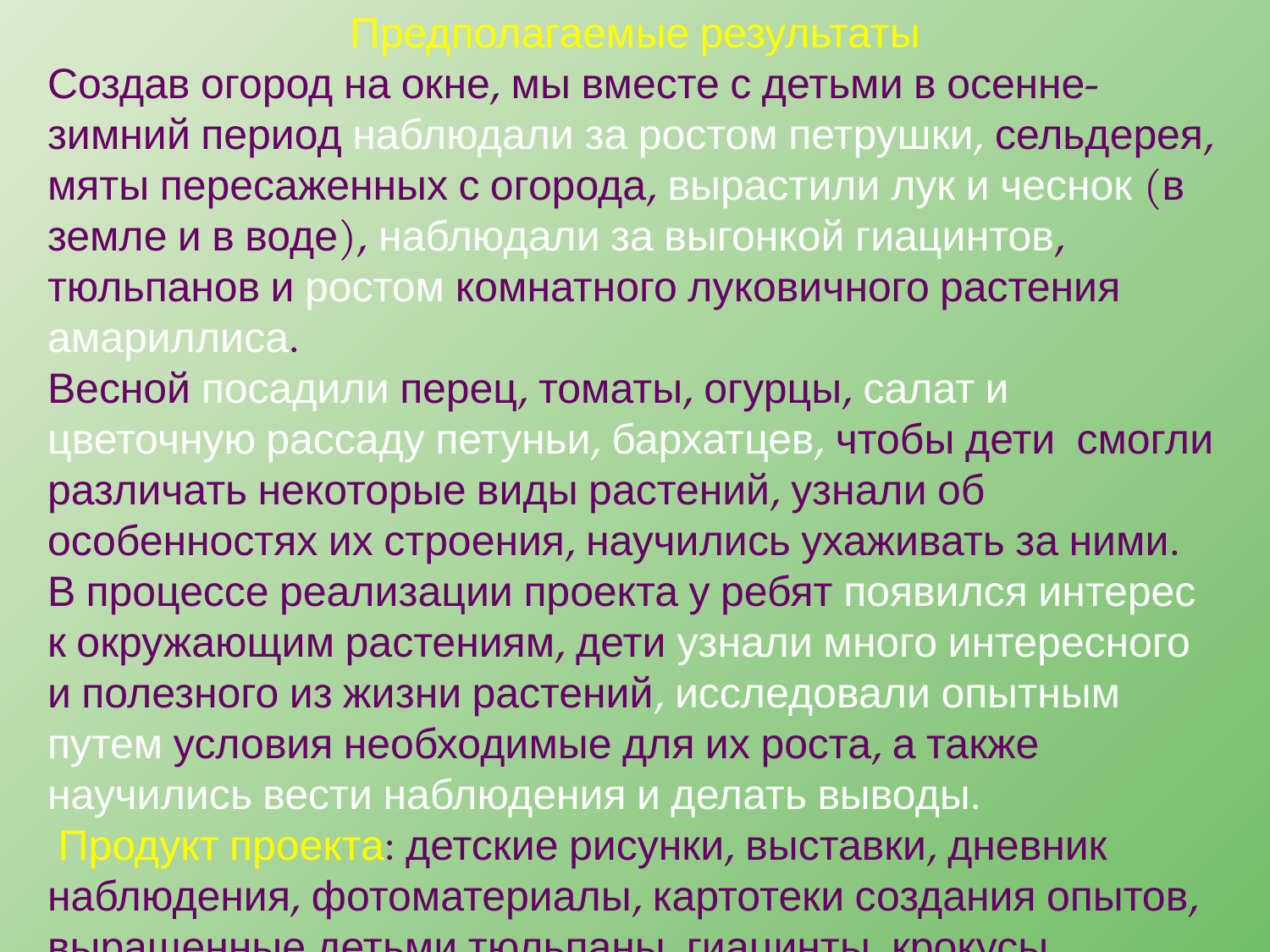

Предполагаемые результаты
Создав огород на окне, мы вместе с детьми в осенне-зимний период наблюдали за ростом петрушки, сельдерея, мяты пересаженных с огорода, вырастили лук и чеснок (в земле и в воде), наблюдали за выгонкой гиацинтов, тюльпанов и ростом комнатного луковичного растения амариллиса.
Весной посадили перец, томаты, огурцы, салат и цветочную рассаду петуньи, бархатцев, чтобы дети  смогли различать некоторые виды растений, узнали об особенностях их строения, научились ухаживать за ними.
В процессе реализации проекта у ребят появился интерес к окружающим растениям, дети узнали много интересного и полезного из жизни растений, исследовали опытным путем условия необходимые для их роста, а также научились вести наблюдения и делать выводы.
 Продукт проекта: детские рисунки, выставки, дневник наблюдения, фотоматериалы, картотеки создания опытов, выращенные детьми тюльпаны, гиацинты, крокусы.